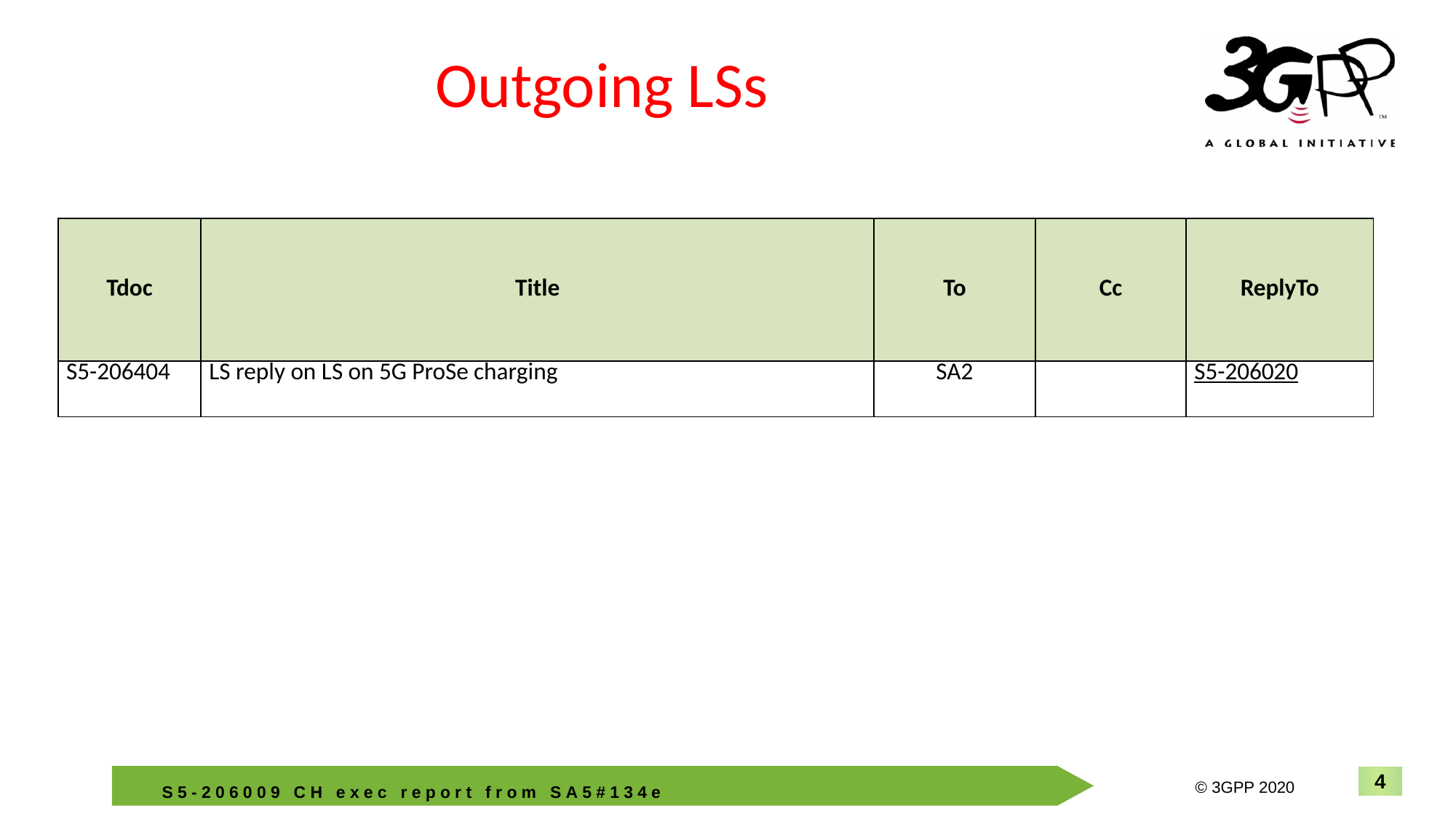

# Outgoing LSs
| Tdoc | Title | To | Cc | ReplyTo |
| --- | --- | --- | --- | --- |
| S5-206404 | LS reply on LS on 5G ProSe charging | SA2 |  | S5-206020 |